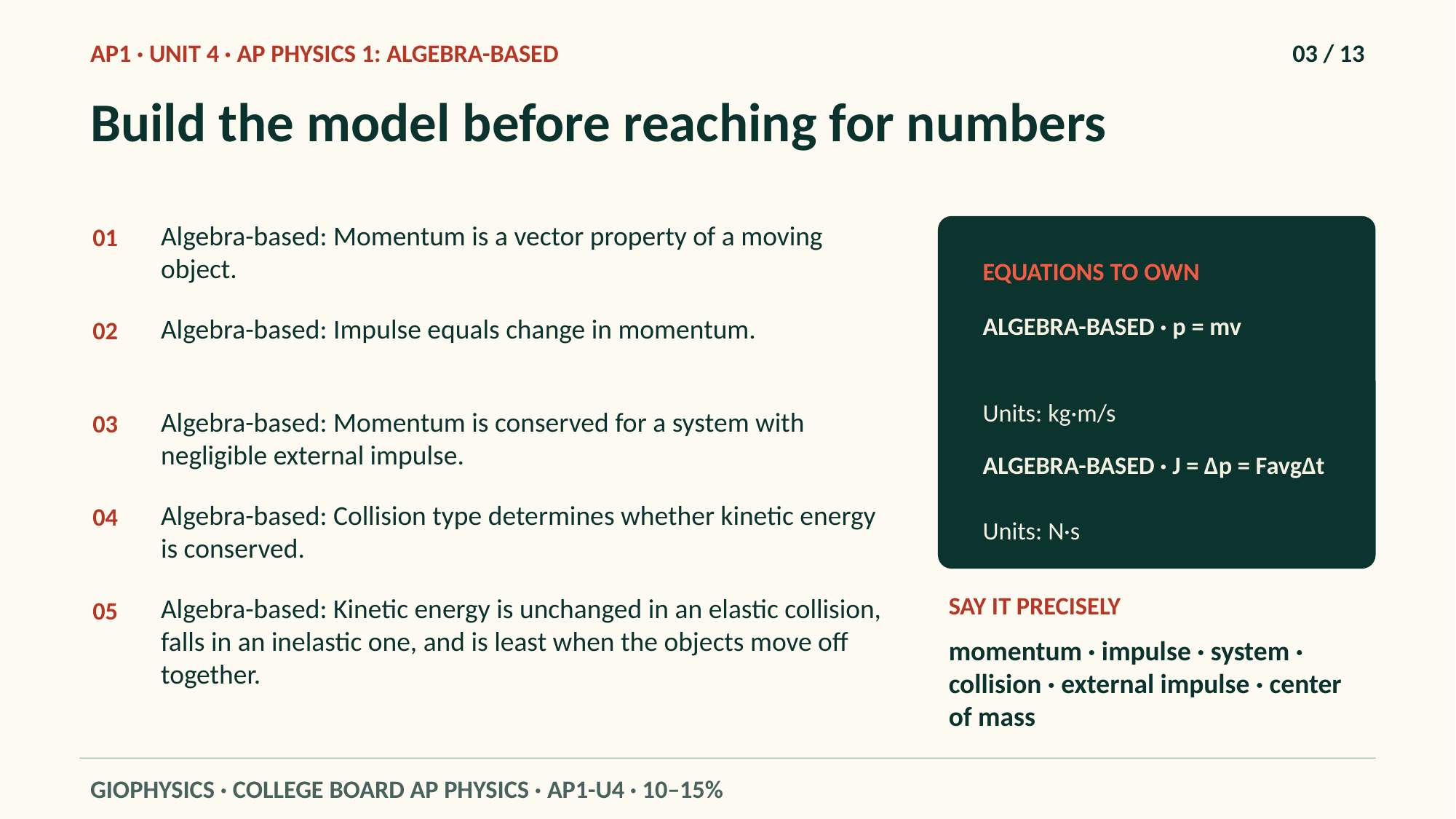

AP1 · UNIT 4 · AP PHYSICS 1: ALGEBRA-BASED
03 / 13
Build the model before reaching for numbers
Algebra-based: Momentum is a vector property of a moving object.
01

EQUATIONS TO OWN
ALGEBRA-BASED · p = mv
Algebra-based: Impulse equals change in momentum.
02
Units: kg·m/s
Algebra-based: Momentum is conserved for a system with negligible external impulse.
03
ALGEBRA-BASED · J = Δp = FavgΔt
Algebra-based: Collision type determines whether kinetic energy is conserved.
04
Units: N·s
SAY IT PRECISELY
Algebra-based: Kinetic energy is unchanged in an elastic collision, falls in an inelastic one, and is least when the objects move off together.
05
momentum · impulse · system · collision · external impulse · center of mass

GIOPHYSICS · COLLEGE BOARD AP PHYSICS · AP1-U4 · 10–15%